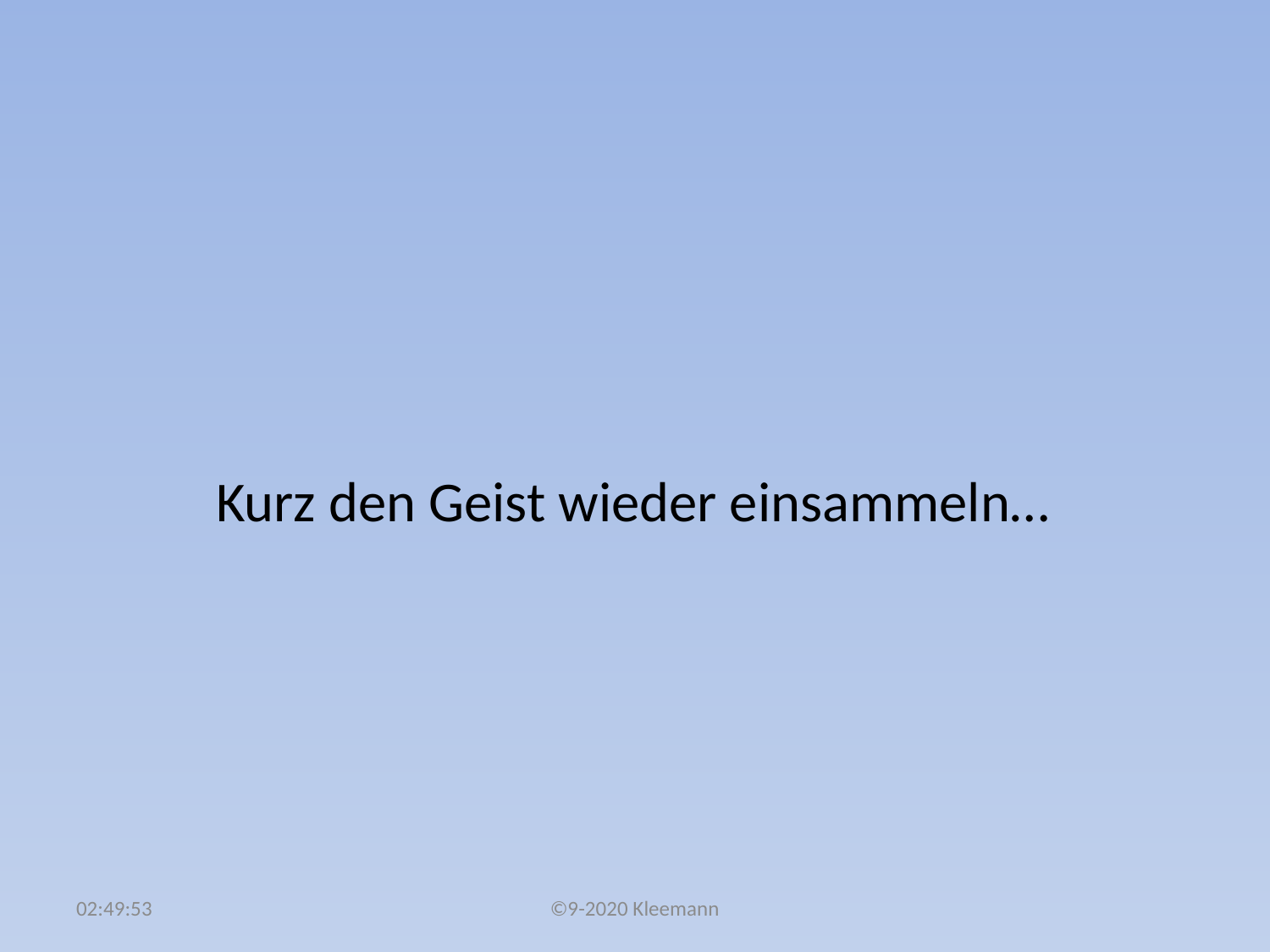

#

           Kurz den Geist wieder einsammeln…
02:49:53
©9-2020 Kleemann